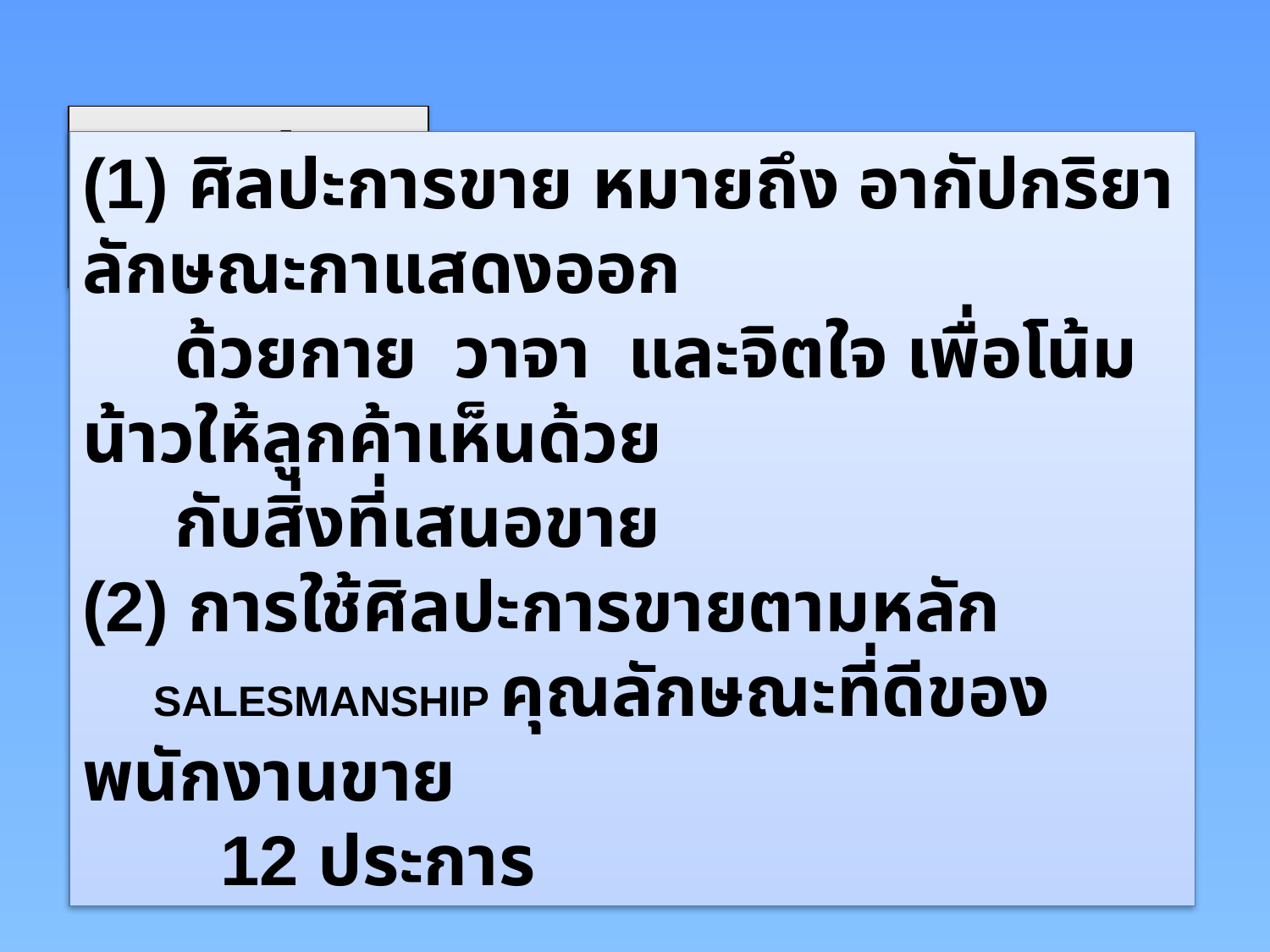

5) ศิลปะการขาย
(1) ศิลปะการขาย หมายถึง อากัปกริยาลักษณะกาแสดงออก
     ด้วยกาย  วาจา  และจิตใจ เพื่อโน้มน้าวให้ลูกค้าเห็นด้วย
     กับสิ่งที่เสนอขาย
(2) การใช้ศิลปะการขายตามหลัก
      SALESMANSHIP คุณลักษณะที่ดีของพนักงานขาย
       12 ประการ